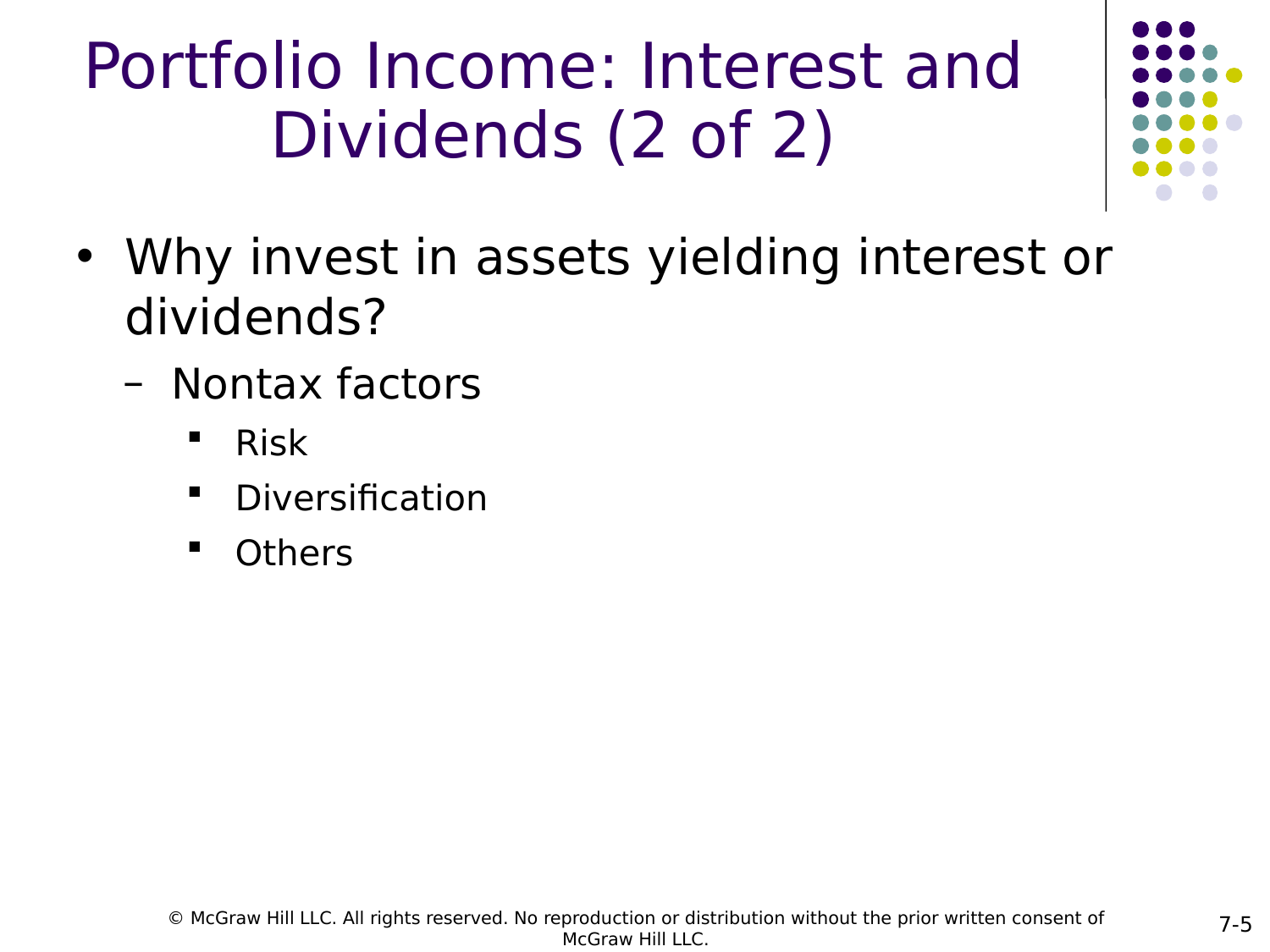

# Portfolio Income: Interest and Dividends (2 of 2)
Why invest in assets yielding interest or dividends?
Nontax factors
Risk
Diversification
Others
7-5